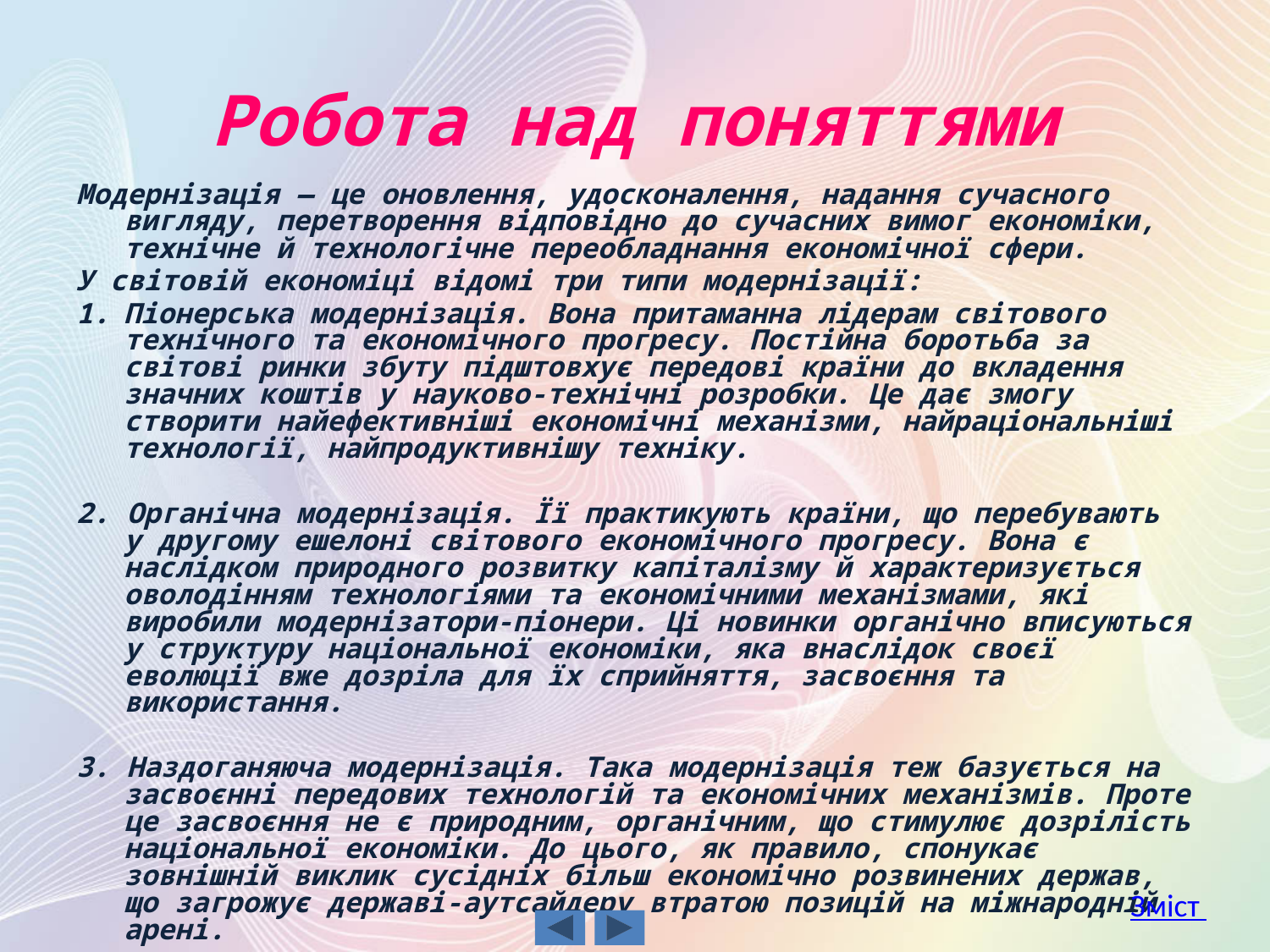

# Робота над поняттями
Модернізація — це оновлення, удосконалення, надання сучасного вигляду, перетворення відповідно до сучасних вимог економіки, технічне й технологічне переобладнання економічної сфери.
У світовій економіці відомі три типи модернізації:
Піонерська модернізація. Вона притаманна лідерам світового технічного та економічного прогресу. Постійна боротьба за світові ринки збуту підштовхує передові країни до вкладення значних коштів у науково-технічні розробки. Це дає змогу створити найефективніші економічні механізми, найраціональніші технології, найпродуктивнішу техніку.

2. Органічна модернізація. Її практикують країни, що перебувають у другому ешелоні світового економічного прогресу. Вона є наслідком природного розвитку капіталізму й характеризується оволодінням технологіями та економічними механізмами, які виробили модернізатори-піонери. Ці новинки органічно вписуються у структуру національної економіки, яка внаслідок своєї еволюції вже дозріла для їх сприйняття, засвоєння та використання.

3. Наздоганяюча модернізація. Така модернізація теж базується на засвоєнні передових технологій та економічних механізмів. Проте це засвоєння не є природним, органічним, що стимулює дозрілість національної економіки. До цього, як правило, спонукає зовнішній виклик сусідніх більш економічно розвинених держав, що загрожує державі-аутсайдеру втратою позицій на міжнародній арені.

Зміст